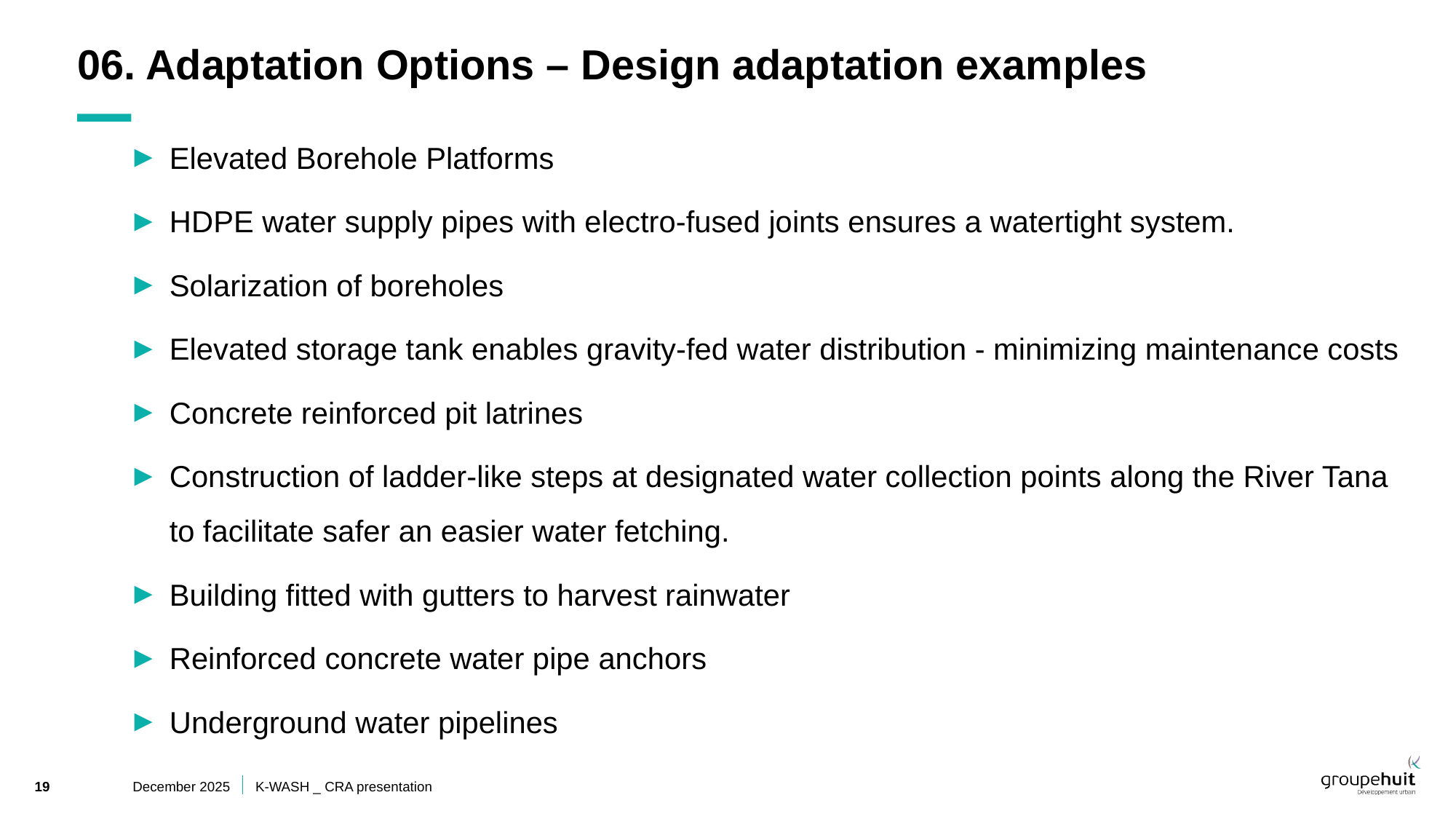

# 06. Adaptation Options – Design adaptation examples
Elevated Borehole Platforms
HDPE water supply pipes with electro-fused joints ensures a watertight system.
Solarization of boreholes
Elevated storage tank enables gravity-fed water distribution - minimizing maintenance costs
Concrete reinforced pit latrines
Construction of ladder-like steps at designated water collection points along the River Tana to facilitate safer an easier water fetching.
Building fitted with gutters to harvest rainwater
Reinforced concrete water pipe anchors
Underground water pipelines
December 2025
K-WASH _ CRA presentation
19